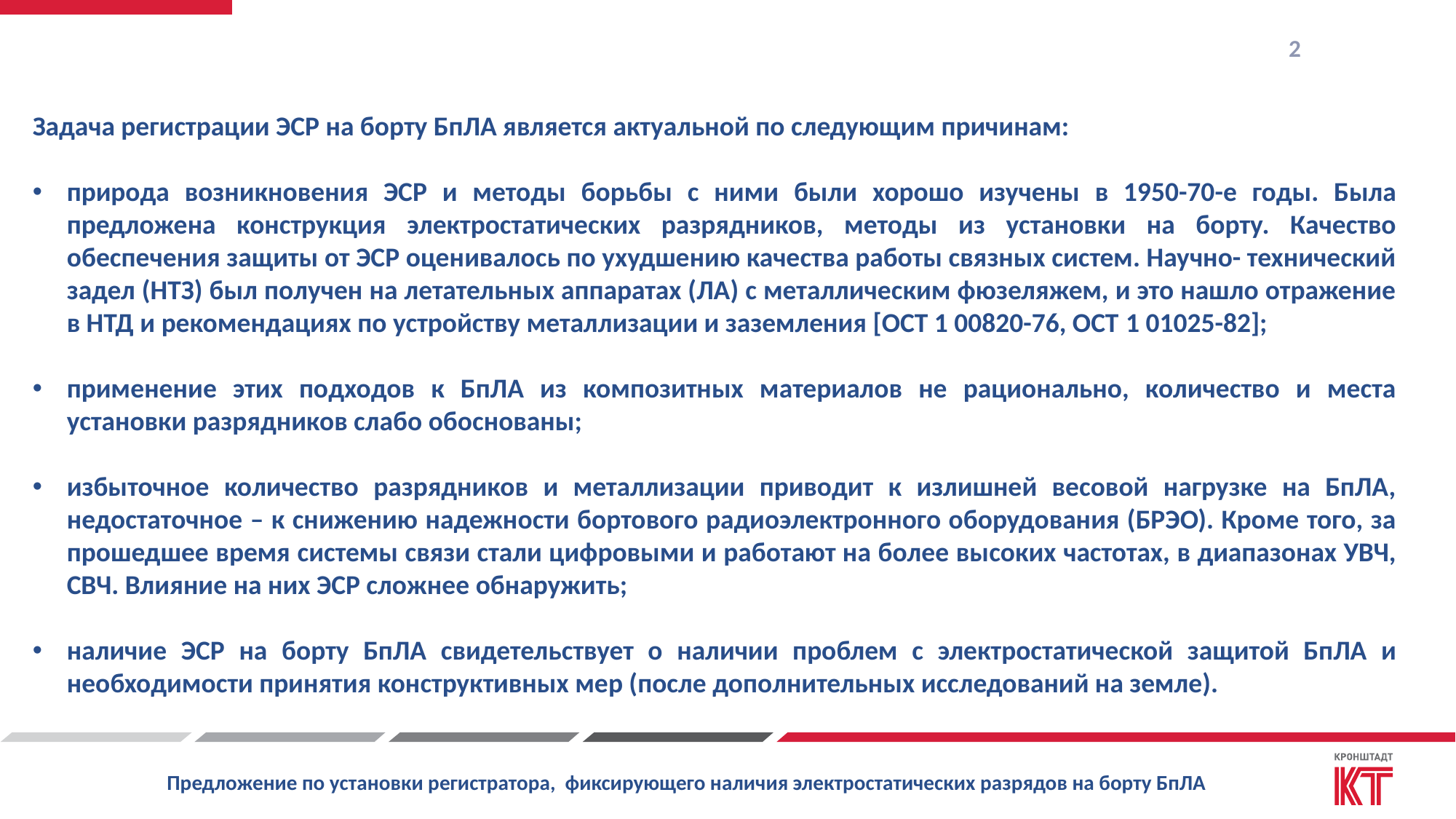

2

Задача регистрации ЭСР на борту БпЛА является актуальной по следующим причинам:

природа возникновения ЭСР и методы борьбы с ними были хорошо изучены в 1950-70-е годы. Была предложена конструкция электростатических разрядников, методы из установки на борту. Качество обеспечения защиты от ЭСР оценивалось по ухудшению качества работы связных систем. Научно- технический задел (НТЗ) был получен на летательных аппаратах (ЛА) с металлическим фюзеляжем, и это нашло отражение в НТД и рекомендациях по устройству металлизации и заземления [ОСТ 1 00820-76, ОСТ 1 01025-82];

применение этих подходов к БпЛА из композитных материалов не рационально, количество и места установки разрядников слабо обоснованы;

избыточное количество разрядников и металлизации приводит к излишней весовой нагрузке на БпЛА, недостаточное – к снижению надежности бортового радиоэлектронного оборудования (БРЭО). Кроме того, за прошедшее время системы связи стали цифровыми и работают на более высоких частотах, в диапазонах УВЧ, СВЧ. Влияние на них ЭСР сложнее обнаружить;

наличие ЭСР на борту БпЛА свидетельствует о наличии проблем с электростатической защитой БпЛА и необходимости принятия конструктивных мер (после дополнительных исследований на земле).

Длина ВПП 1200 м
МУВП
Предложение по установки регистратора,  фиксирующего наличия электростатических разрядов на борту БпЛА